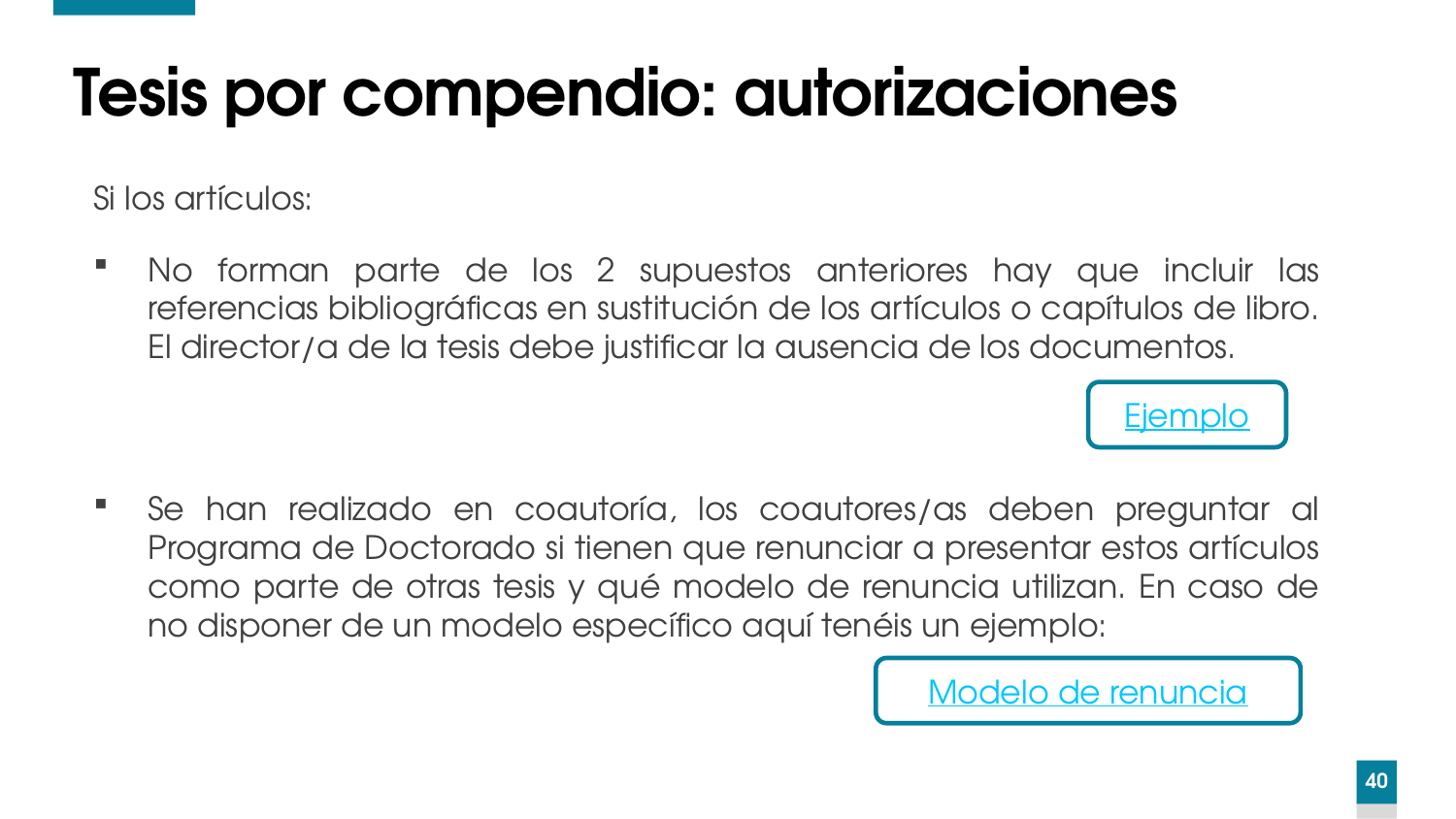

# Tesis por compendio: autorizaciones
Si los artículos:
No forman parte de los 2 supuestos anteriores hay que incluir las referencias bibliográficas en sustitución de los artículos o capítulos de libro. El director/a de la tesis debe justificar la ausencia de los documentos.

Se han realizado en coautoría, los coautores/as deben preguntar al Programa de Doctorado si tienen que renunciar a presentar estos artículos como parte de otras tesis y qué modelo de renuncia utilizan. En caso de no disponer de un modelo específico aquí tenéis un ejemplo:
Ejemplo
Modelo de renuncia